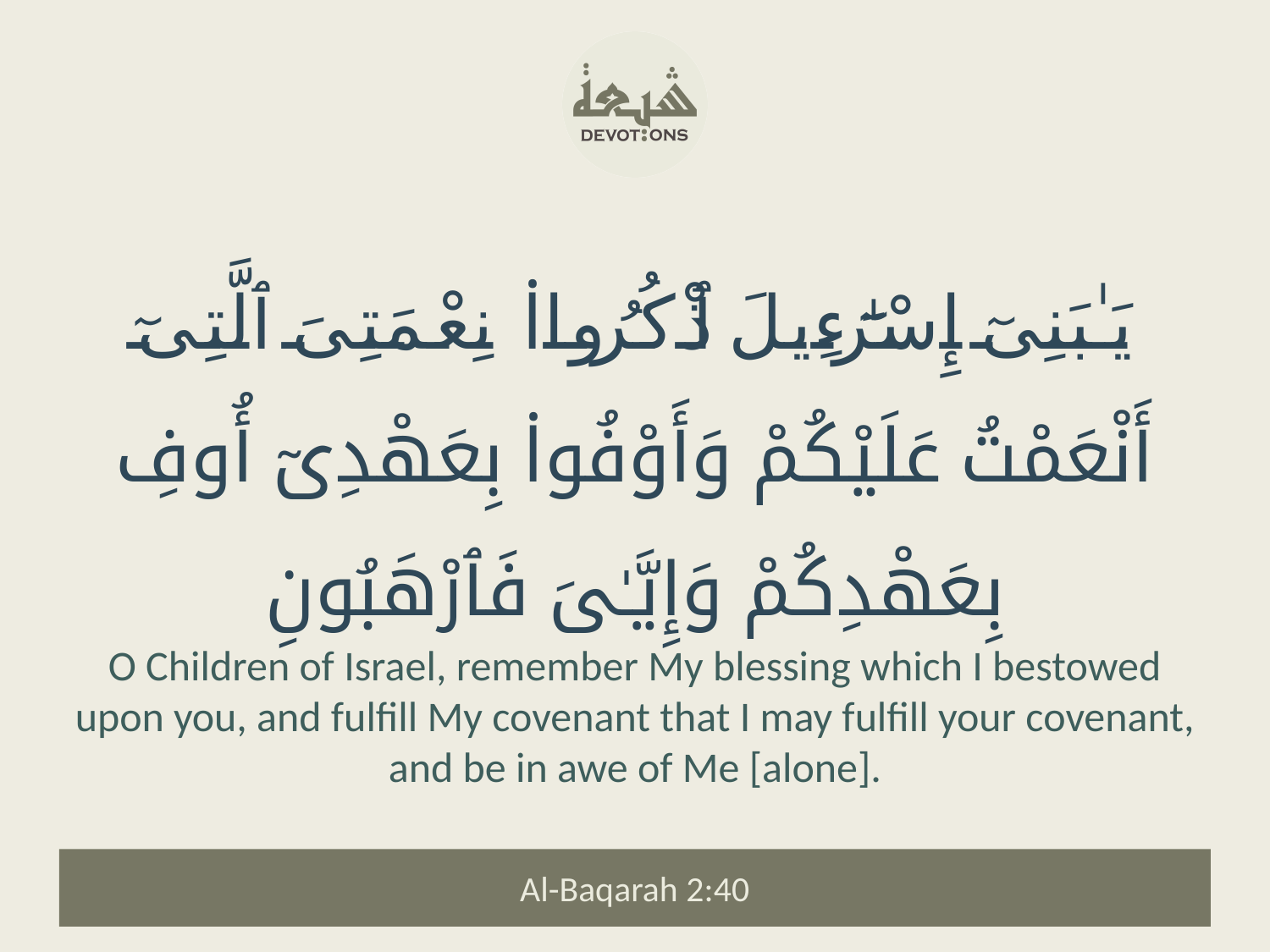

يَـٰبَنِىٓ إِسْرَٰٓءِيلَ ٱذْكُرُوا۟ نِعْمَتِىَ ٱلَّتِىٓ أَنْعَمْتُ عَلَيْكُمْ وَأَوْفُوا۟ بِعَهْدِىٓ أُوفِ بِعَهْدِكُمْ وَإِيَّـٰىَ فَٱرْهَبُونِ
O Children of Israel, remember My blessing which I bestowed upon you, and fulfill My covenant that I may fulfill your covenant, and be in awe of Me [alone].
Al-Baqarah 2:40